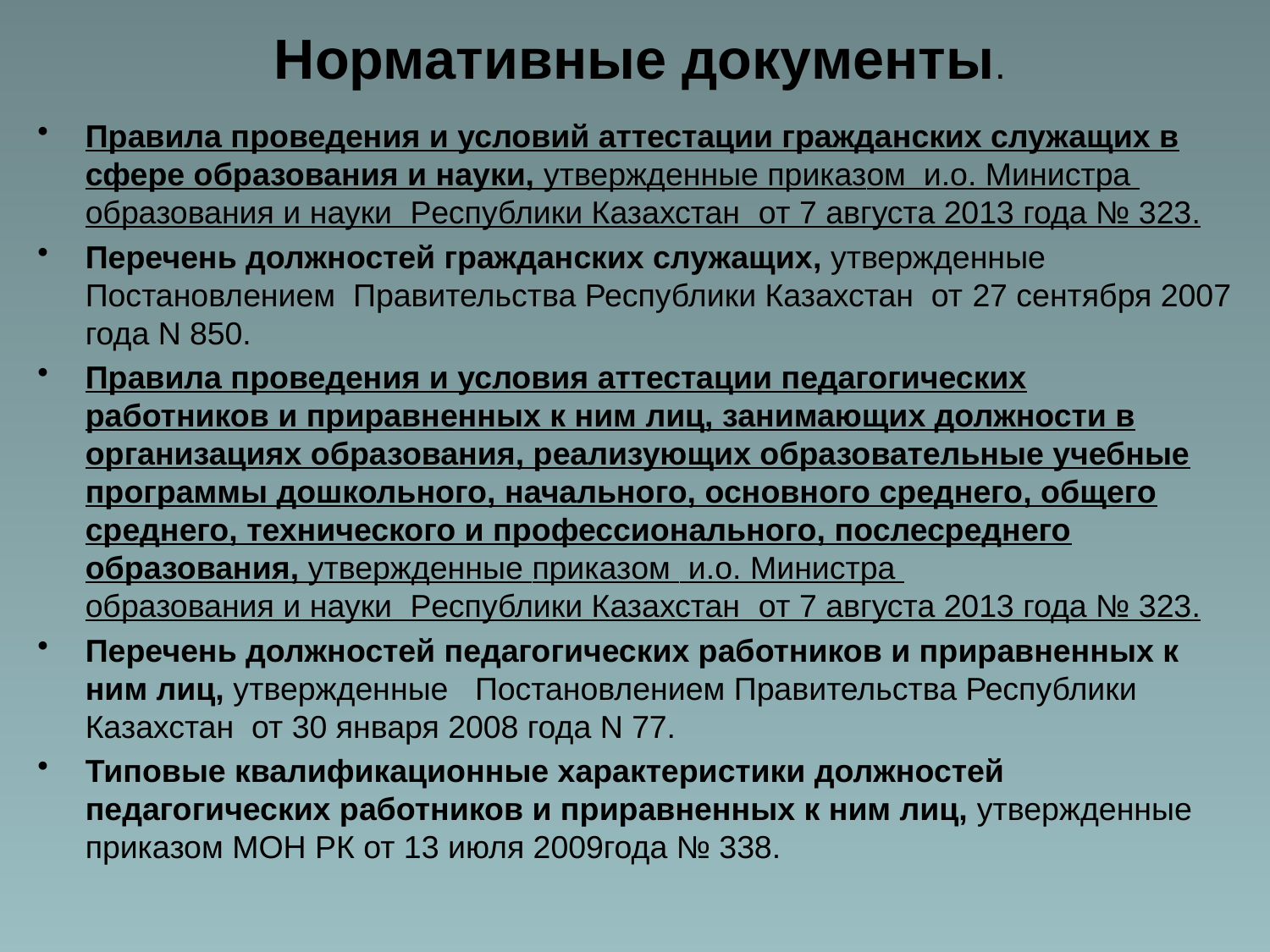

Нормативные документы.

Правила проведения и условий аттестации гражданских служащих в сфере образования и науки, утвержденные приказом  и.о. Министра
образования и науки  Республики Казахстан  от 7 августа 2013 года № 323.
Перечень должностей гражданских служащих, утвержденные   Постановлением  Правительства Республики Казахстан  от 27 сентября 2007 года N 850.
Правила проведения и условия аттестации педагогических
работников и приравненных к ним лиц, занимающих должности в
организациях образования, реализующих образовательные учебные программы дошкольного, начального, основного среднего, общего
среднего, технического и профессионального, послесреднего образования, утвержденные приказом  и.о. Министра
образования и науки  Республики Казахстан  от 7 августа 2013 года № 323.
Перечень должностей педагогических работников и приравненных к ним лиц, утвержденные   Постановлением Правительства Республики Казахстан  от 30 января 2008 года N 77.
Типовые квалификационные характеристики должностей педагогических работников и приравненных к ним лиц, утвержденные приказом МОН РК от 13 июля 2009года № 338.